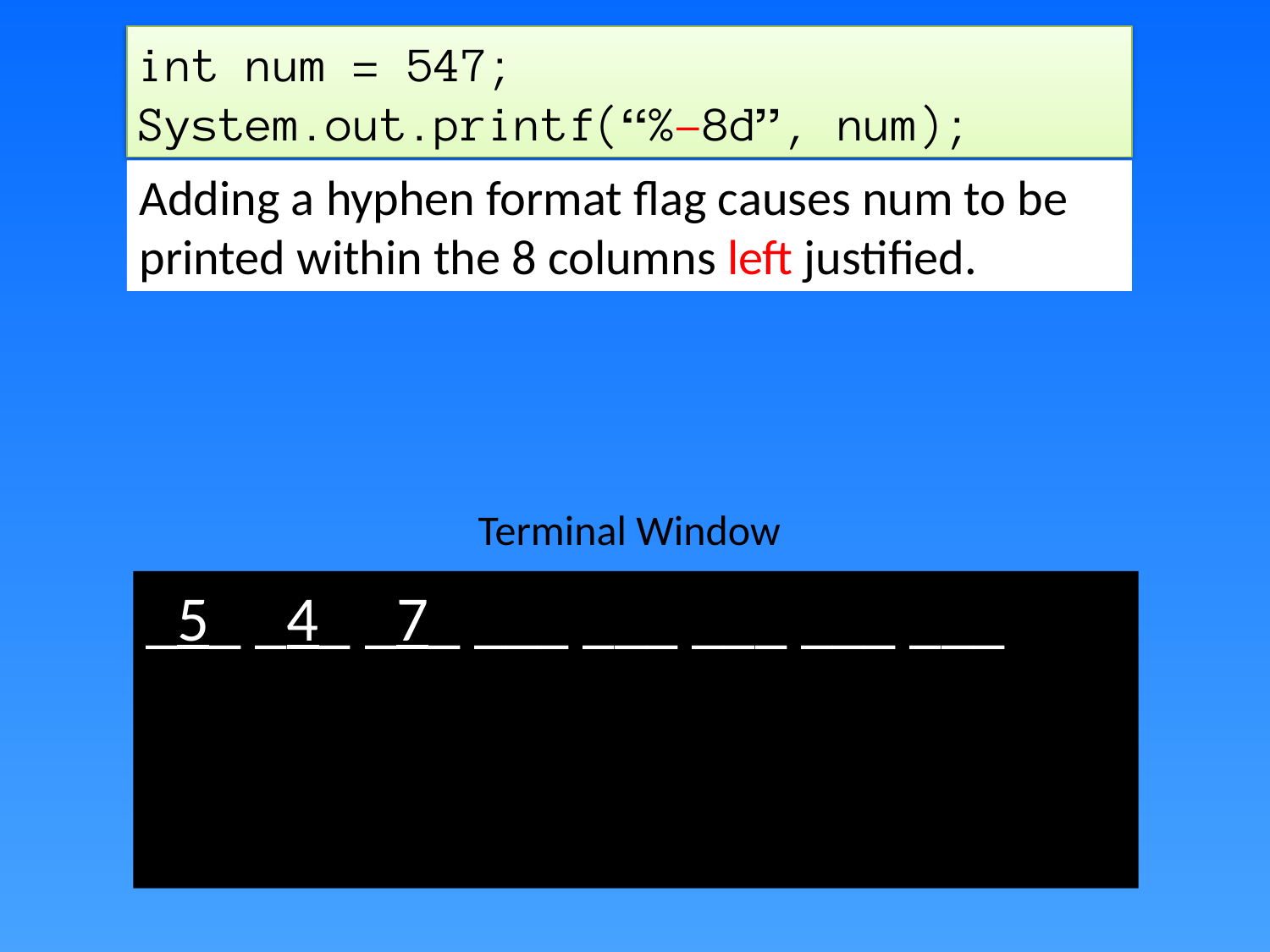

int num = 547;
System.out.printf(“%-8d”, num);
Adding a hyphen format flag causes num to be printed within the 8 columns left justified.
Terminal Window
_5_ _4_ _7_ ___ ___ ___ ___ ___

F

g